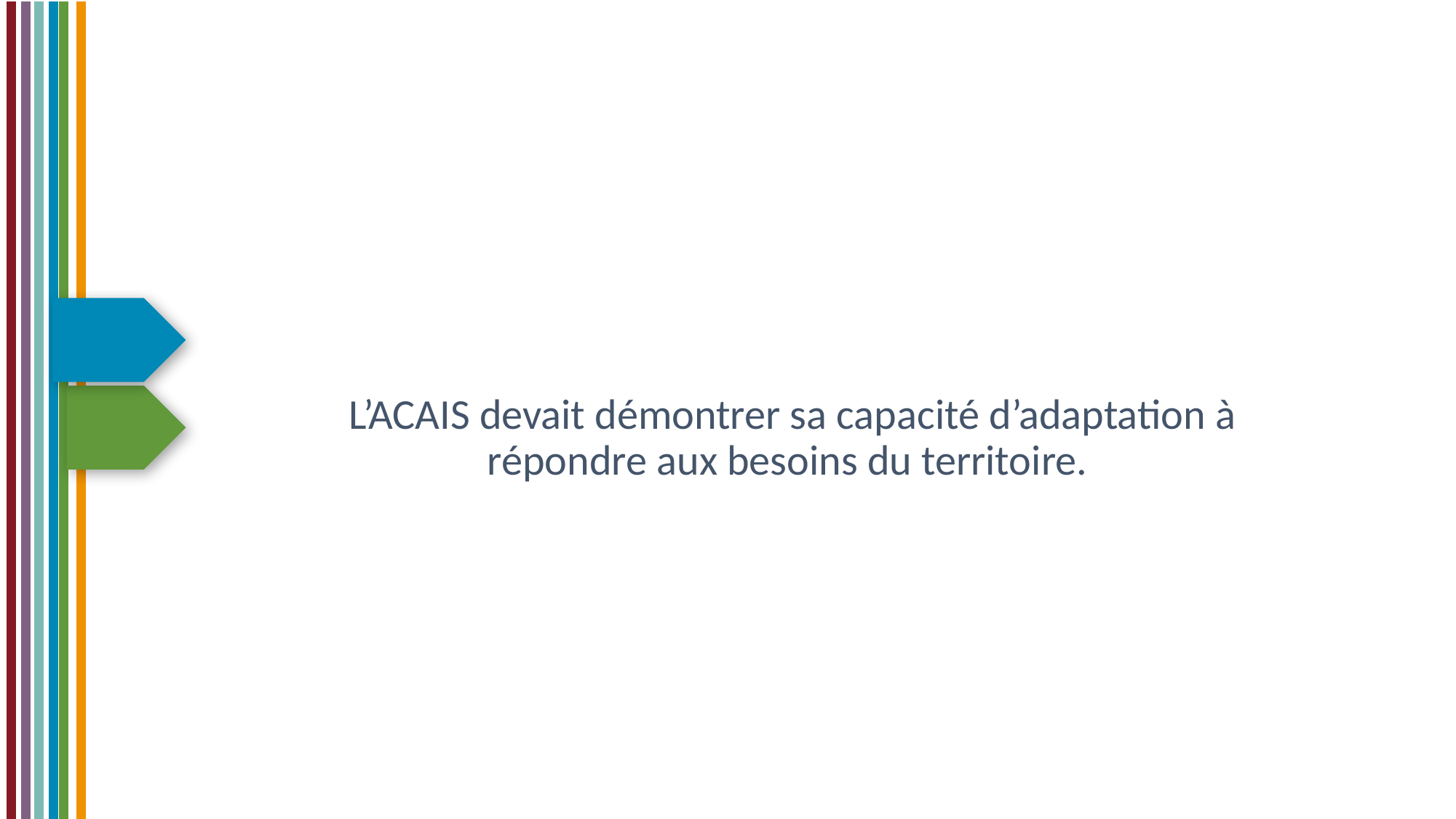

L’ACAIS devait démontrer sa capacité d’adaptation à répondre aux besoins du territoire.